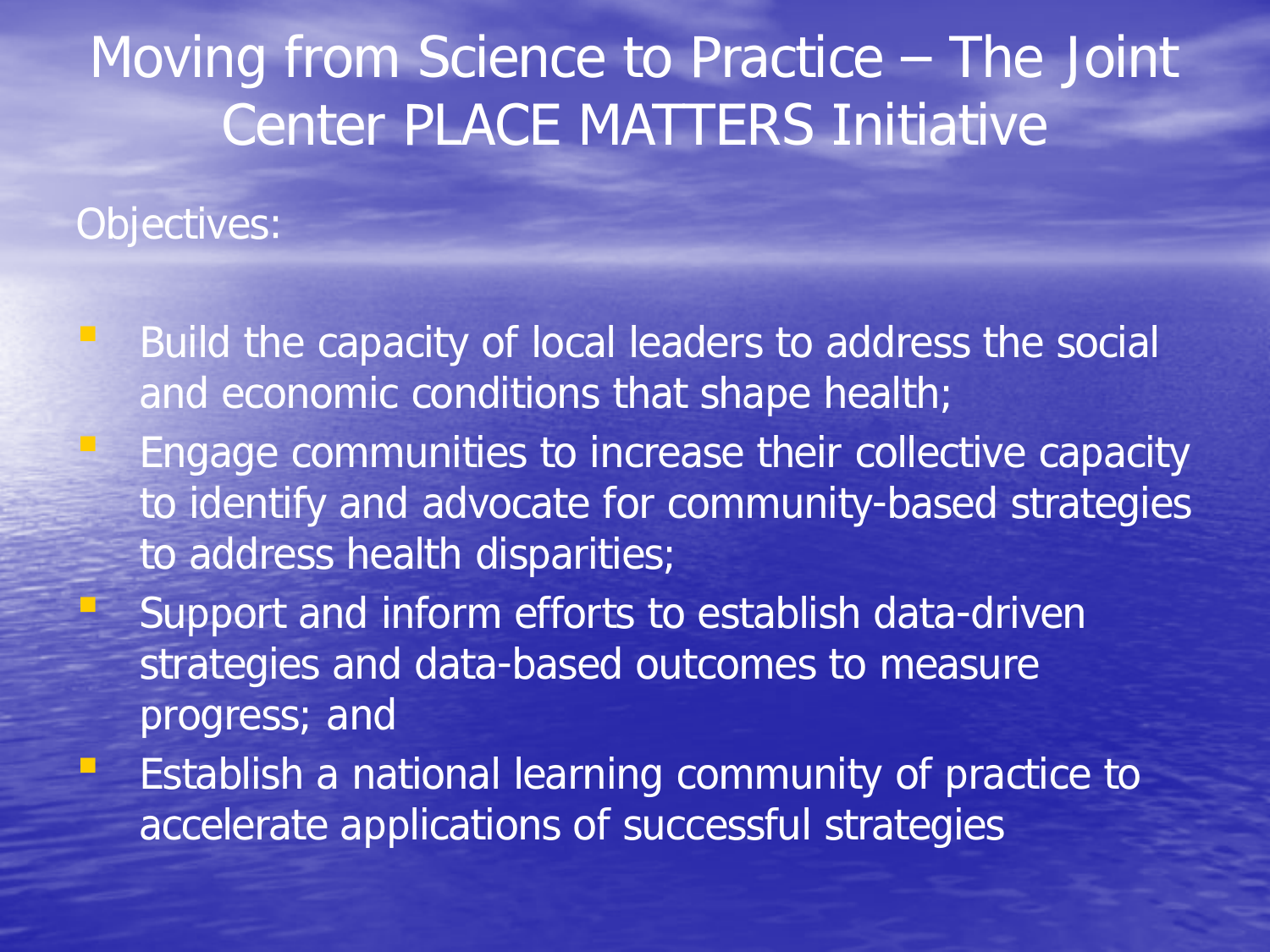

# Moving from Science to Practice – The Joint Center Place Matters Initiative
Objectives:

Build the capacity of local leaders to address the social and economic conditions that shape health;
Engage communities to increase their collective capacity to identify and advocate for community-based strategies to address health disparities;
Support and inform efforts to establish data-driven strategies and data-based outcomes to measure progress; and
Establish a national learning community of practice to accelerate applications of successful strategies